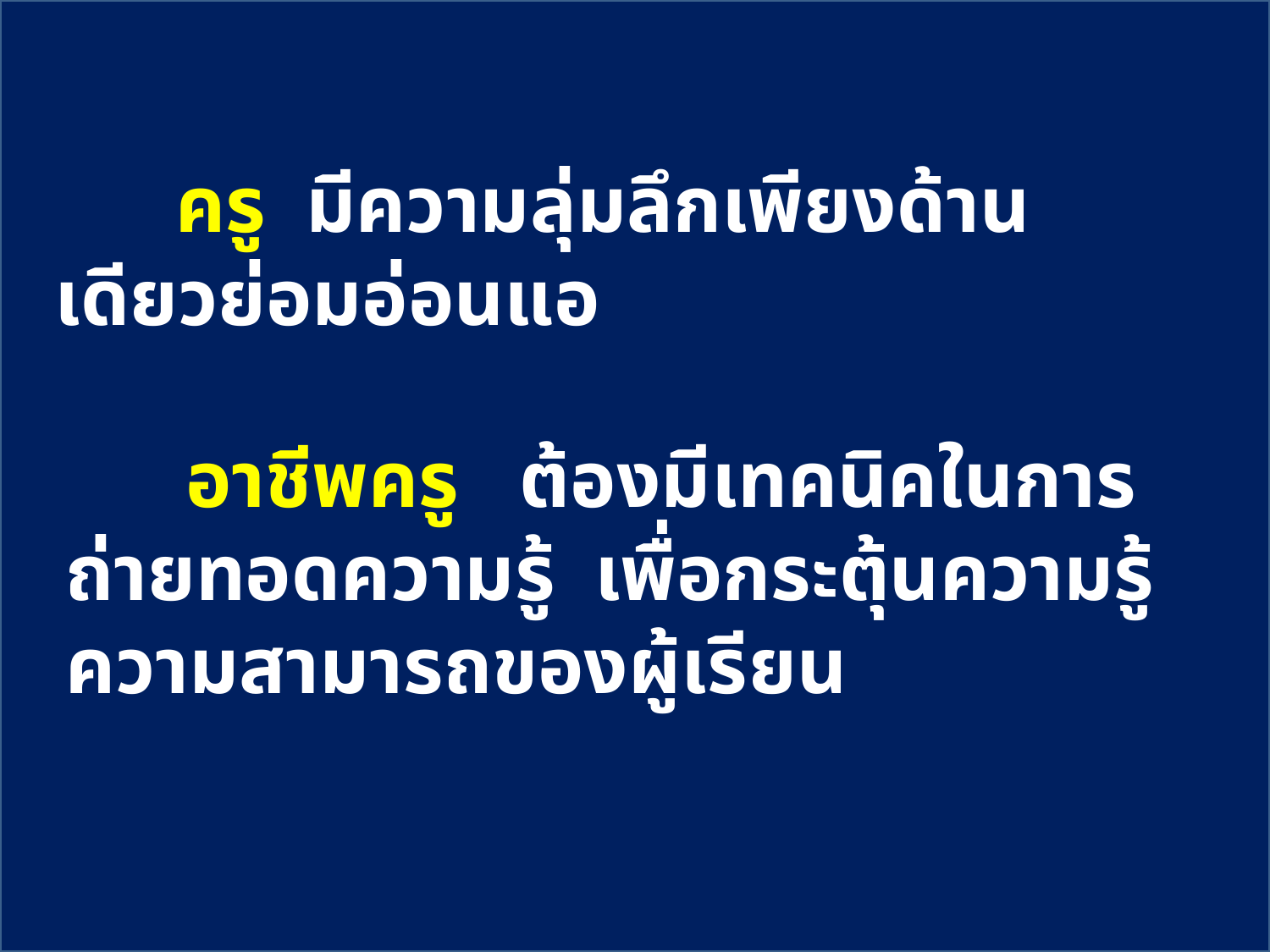

ครู  มีความลุ่มลึกเพียงด้านเดียวย่อมอ่อนแอ
      อาชีพครู   ต้องมีเทคนิคในการถ่ายทอดความรู้  เพื่อกระตุ้นความรู้ความสามารถของผู้เรียน